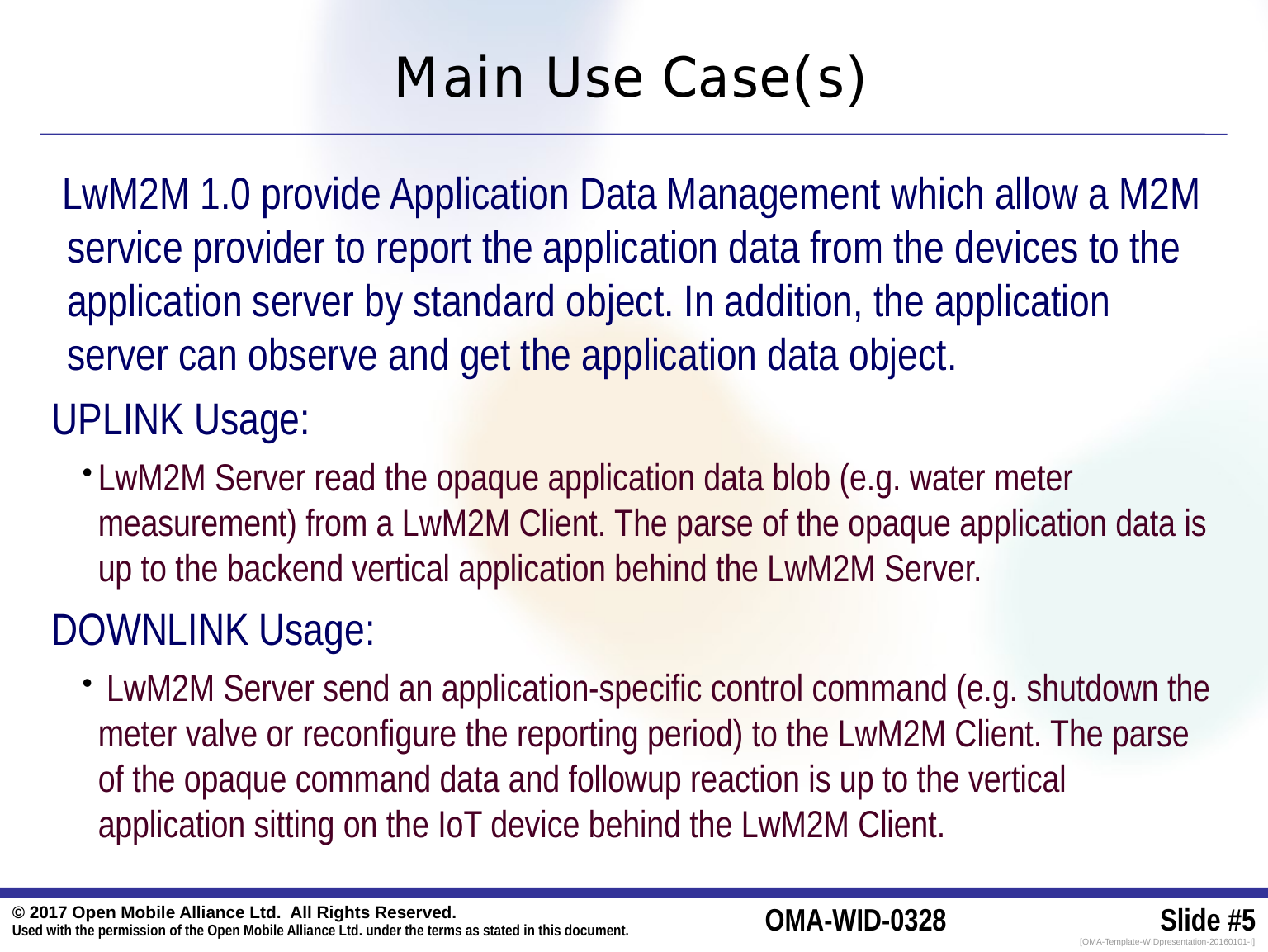

# Main Use Case(s)
 LwM2M 1.0 provide Application Data Management which allow a M2M service provider to report the application data from the devices to the application server by standard object. In addition, the application server can observe and get the application data object.
UPLINK Usage:
LwM2M Server read the opaque application data blob (e.g. water meter measurement) from a LwM2M Client. The parse of the opaque application data is up to the backend vertical application behind the LwM2M Server.
DOWNLINK Usage:
 LwM2M Server send an application-specific control command (e.g. shutdown the meter valve or reconfigure the reporting period) to the LwM2M Client. The parse of the opaque command data and followup reaction is up to the vertical application sitting on the IoT device behind the LwM2M Client.